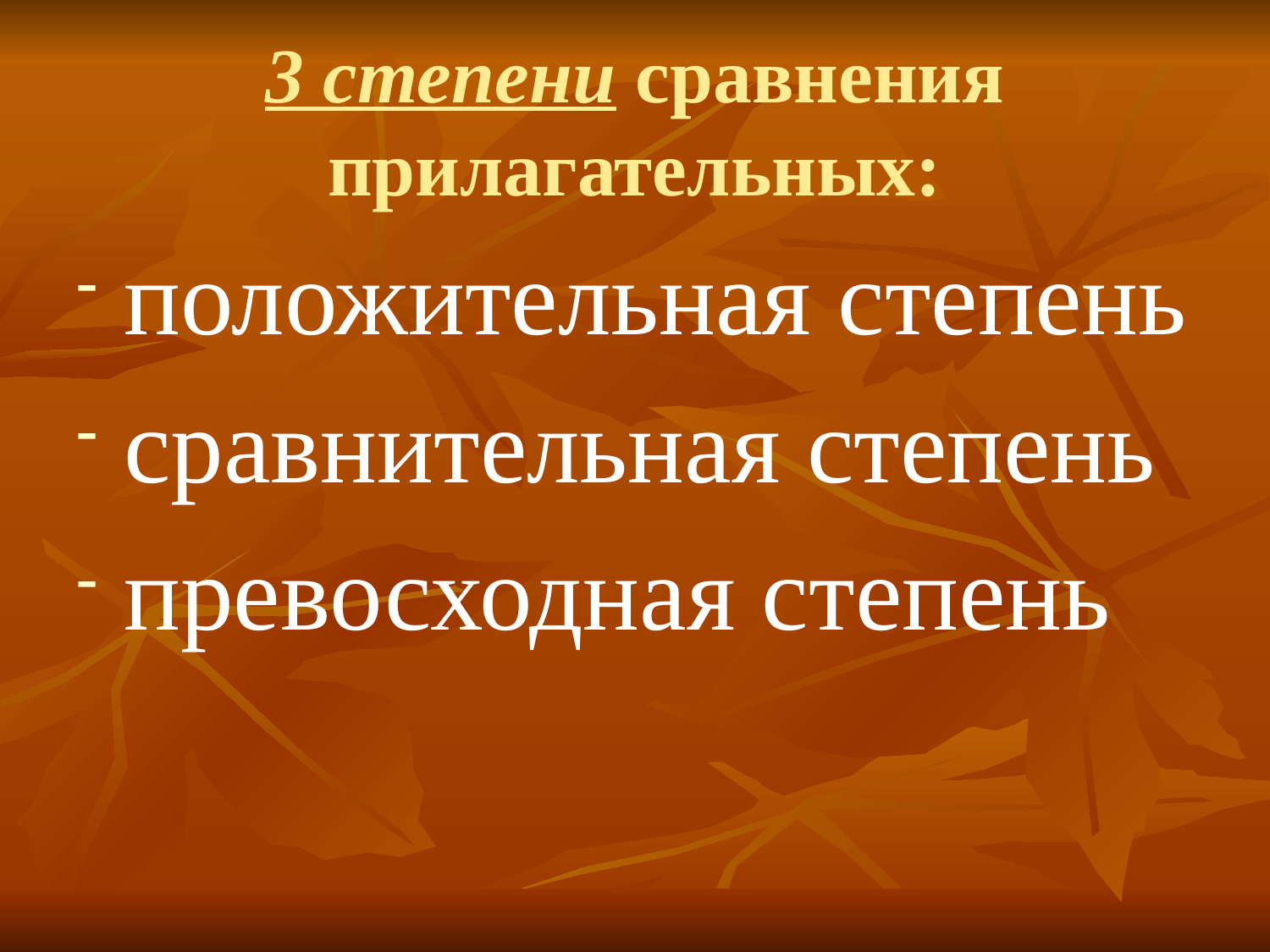

# 3 степени сравнения прилагательных:
положительная степень
сравнительная степень
превосходная степень